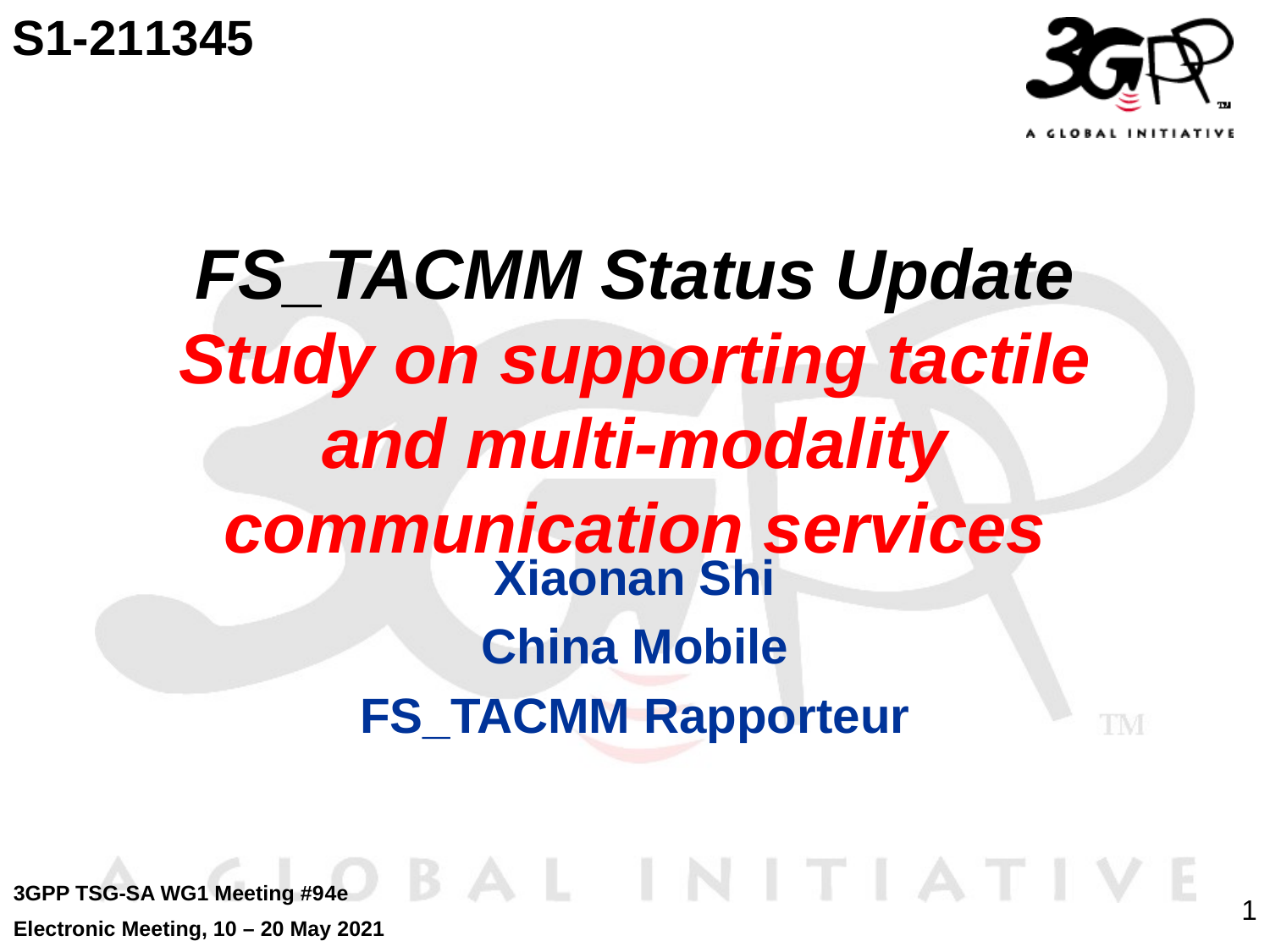

S1-211345

# FS_TACMM Status Update Study on supporting tactile and multi-modality communication services
Xiaonan Shi
China Mobile
FS_TACMM Rapporteur
3GPP TSG-SA WG1 Meeting #94e
Electronic Meeting, 10 – 20 May 2021
1